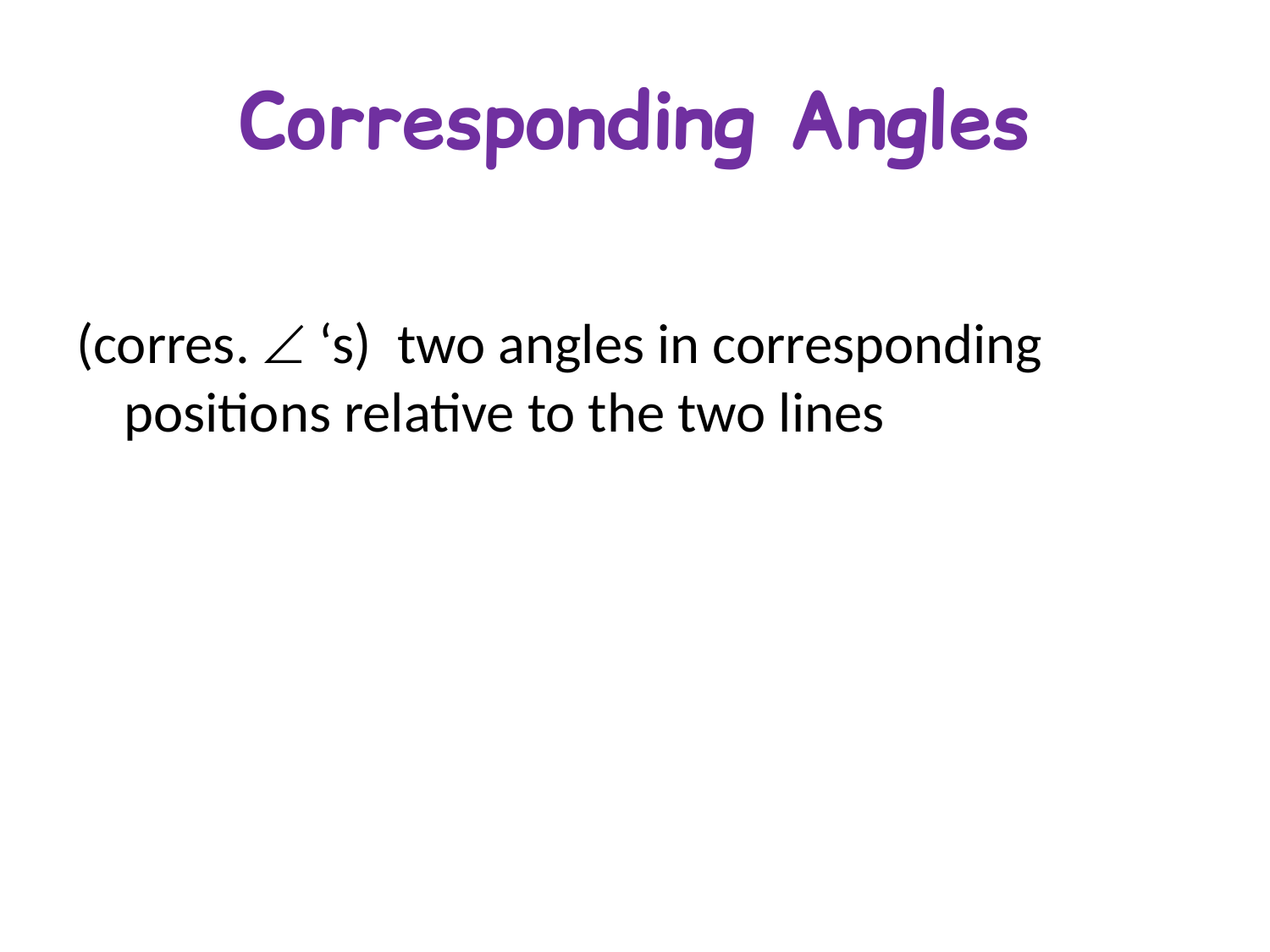

# Corresponding Angles

(corres. ∠ ‘s)  two angles in corresponding positions relative to the two lines